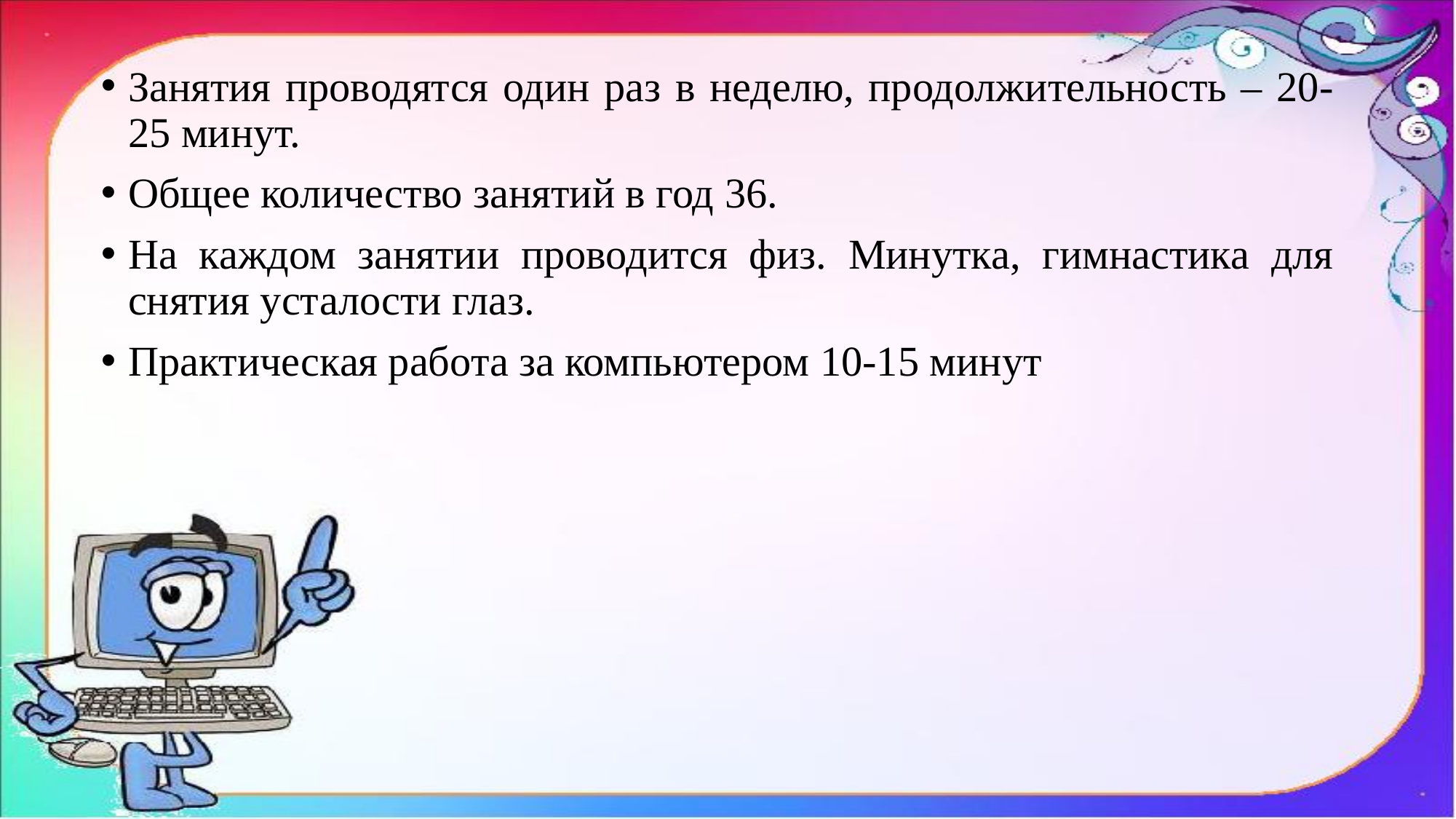

Занятия проводятся один раз в неделю, продолжительность – 20-25 минут.
Общее количество занятий в год 36.
На каждом занятии проводится физ. Минутка, гимнастика для снятия усталости глаз.
Практическая работа за компьютером 10-15 минут